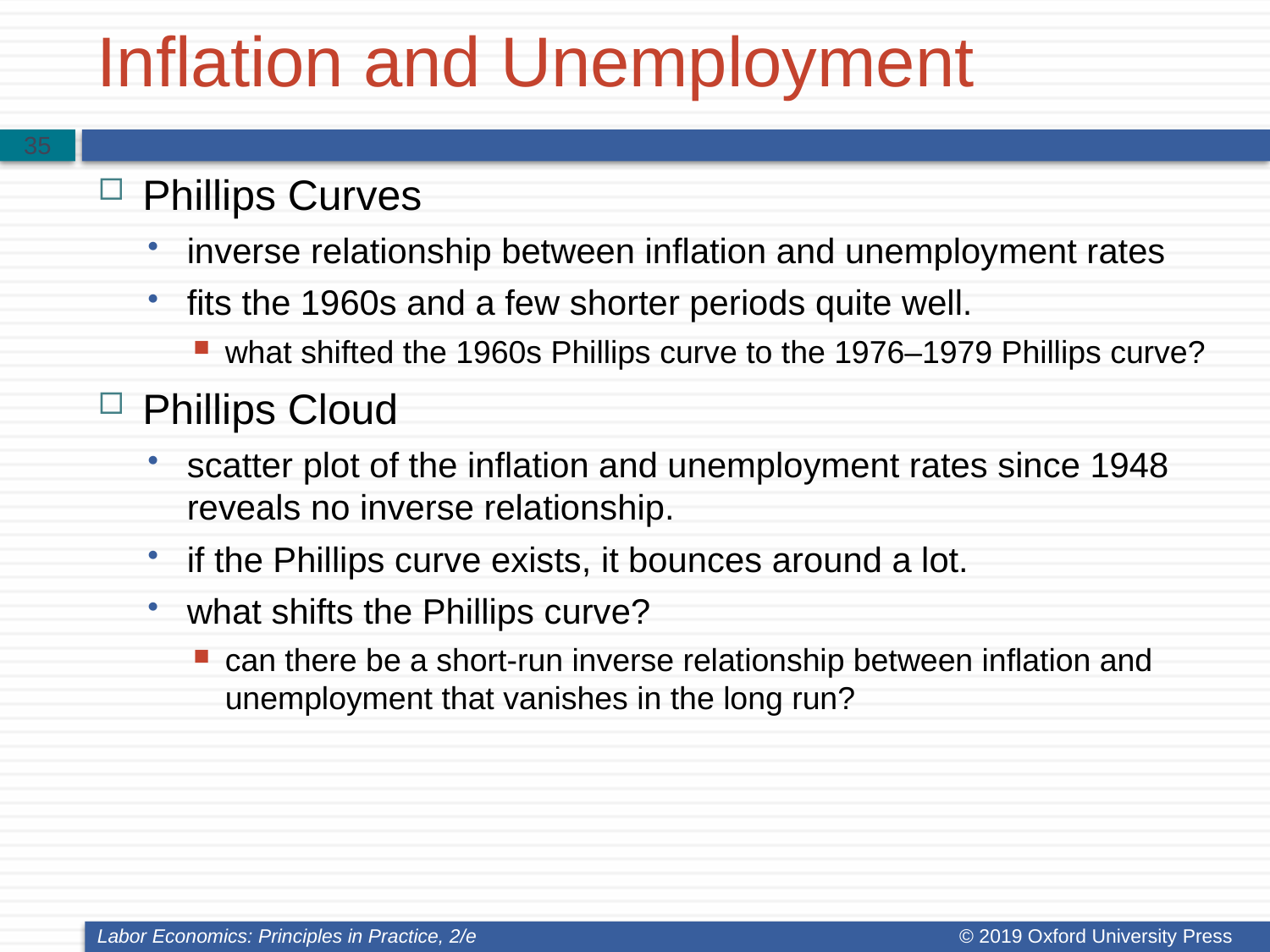

# Inflation and Unemployment
35
Phillips Curves
inverse relationship between inflation and unemployment rates
fits the 1960s and a few shorter periods quite well.
what shifted the 1960s Phillips curve to the 1976–1979 Phillips curve?
Phillips Cloud
scatter plot of the inflation and unemployment rates since 1948 reveals no inverse relationship.
if the Phillips curve exists, it bounces around a lot.
what shifts the Phillips curve?
can there be a short-run inverse relationship between inflation and unemployment that vanishes in the long run?
Labor Economics: Principles in Practice, 2/e
© 2019 Oxford University Press